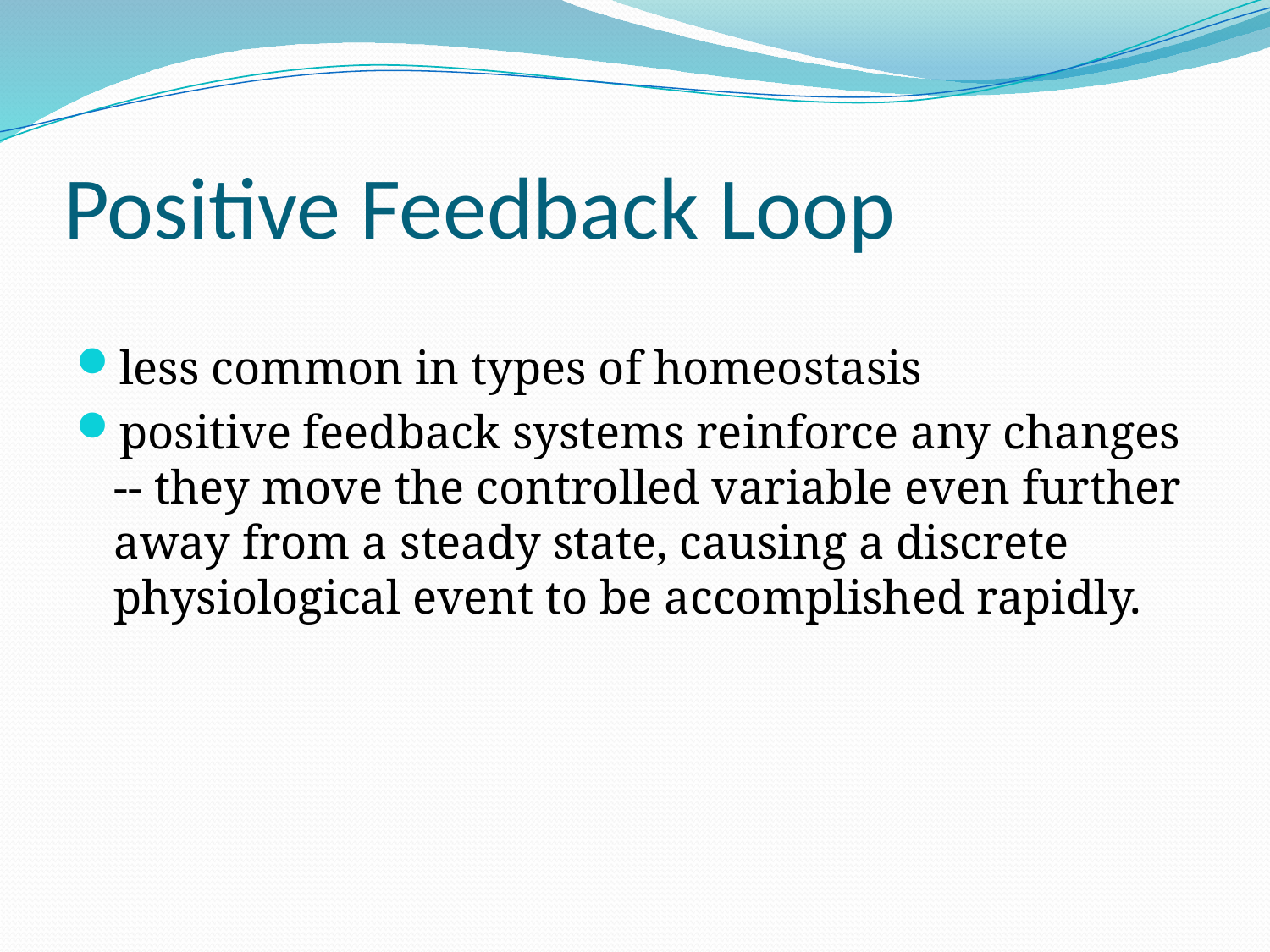

# Positive Feedback Loop

less common in types of homeostasis
positive feedback systems reinforce any changes -- they move the controlled variable even further away from a steady state, causing a discrete physiological event to be accomplished rapidly.